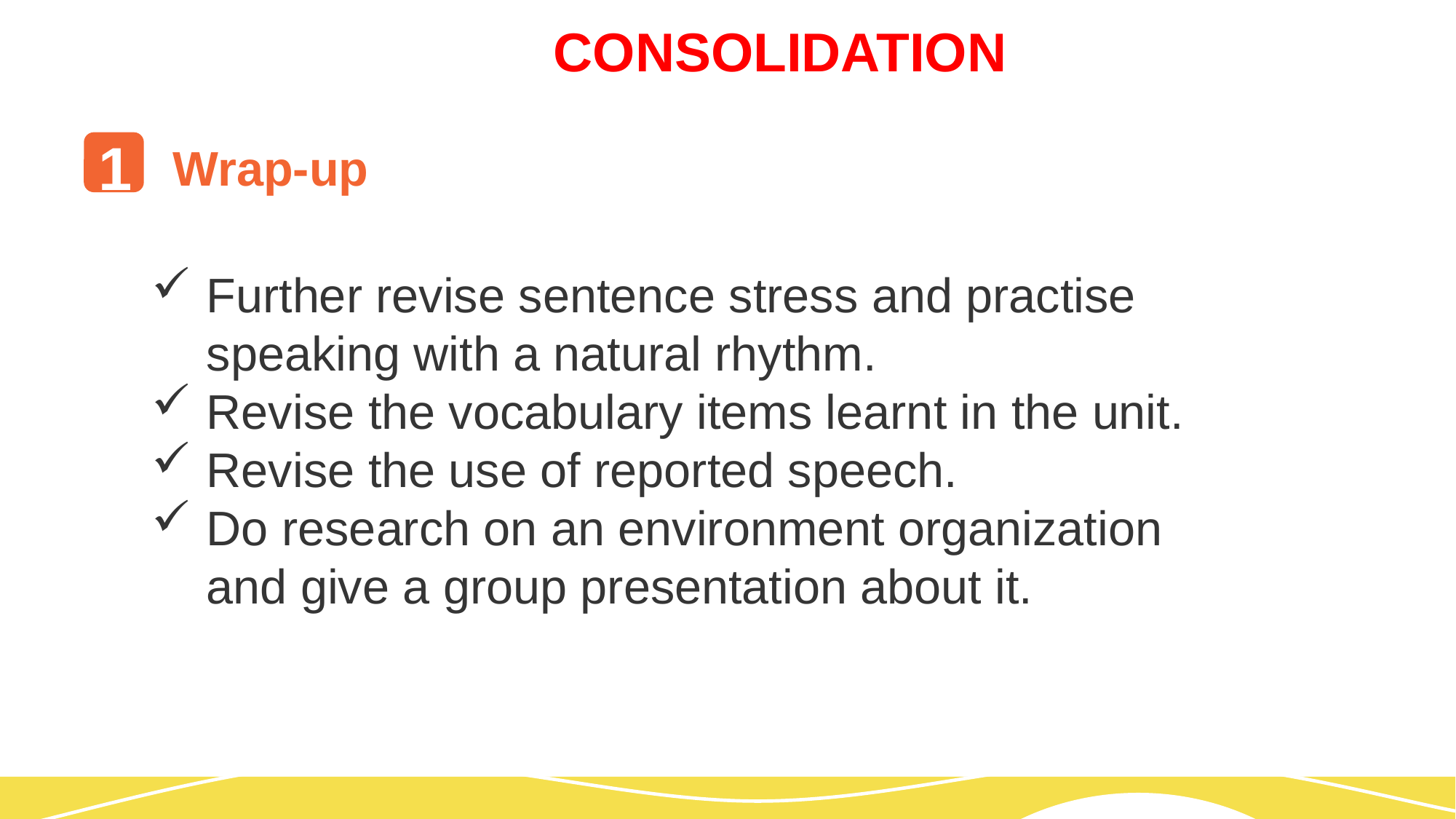

CONSOLIDATION
1

Wrap-up
Further revise sentence stress and practise speaking with a natural rhythm.
Revise the vocabulary items learnt in the unit.
Revise the use of reported speech.
Do research on an environment organization and give a group presentation about it.